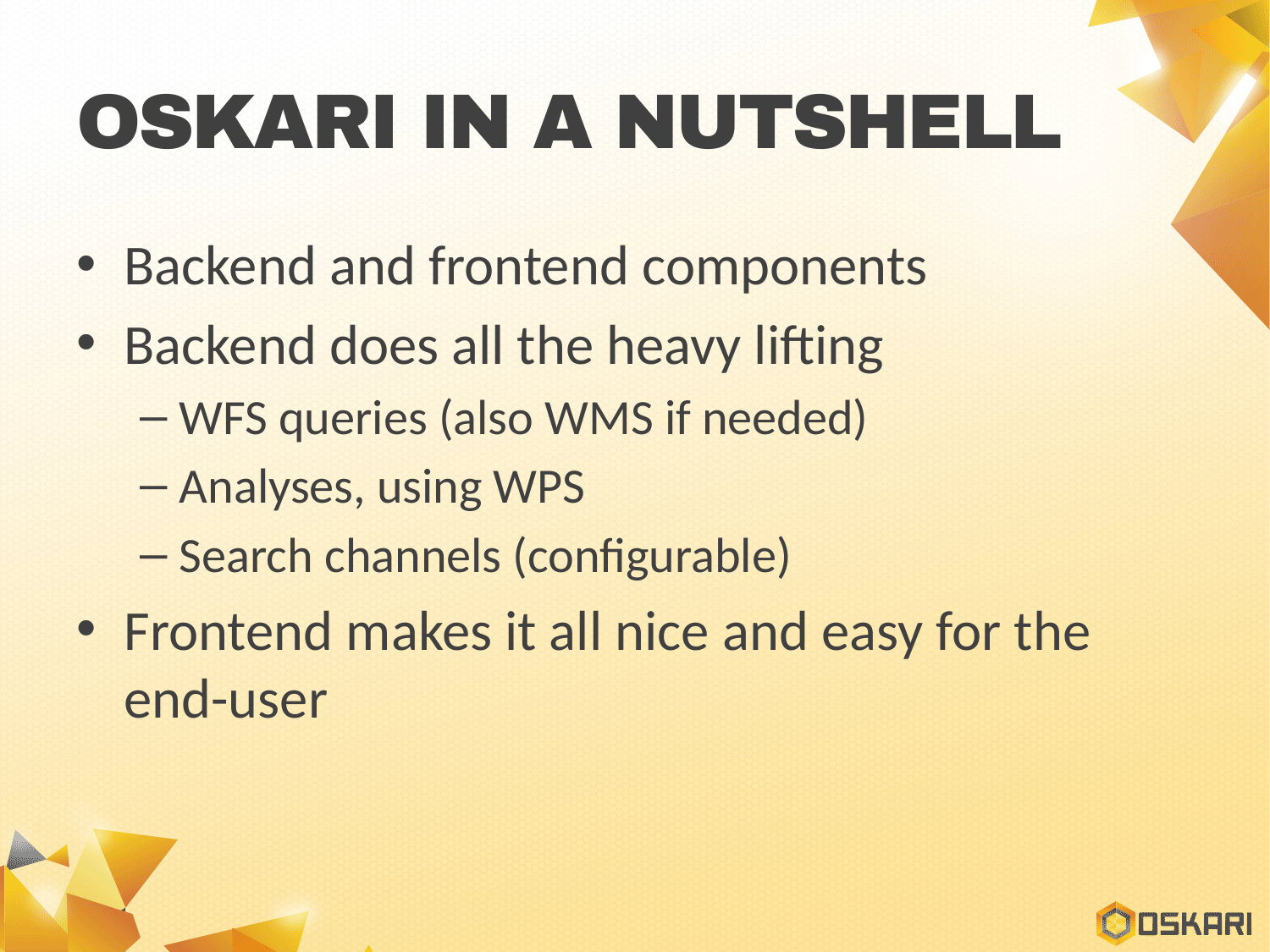

# Oskari in a nutshell
Backend and frontend components
Backend does all the heavy lifting
WFS queries (also WMS if needed)
Analyses, using WPS
Search channels (configurable)
Frontend makes it all nice and easy for the end-user